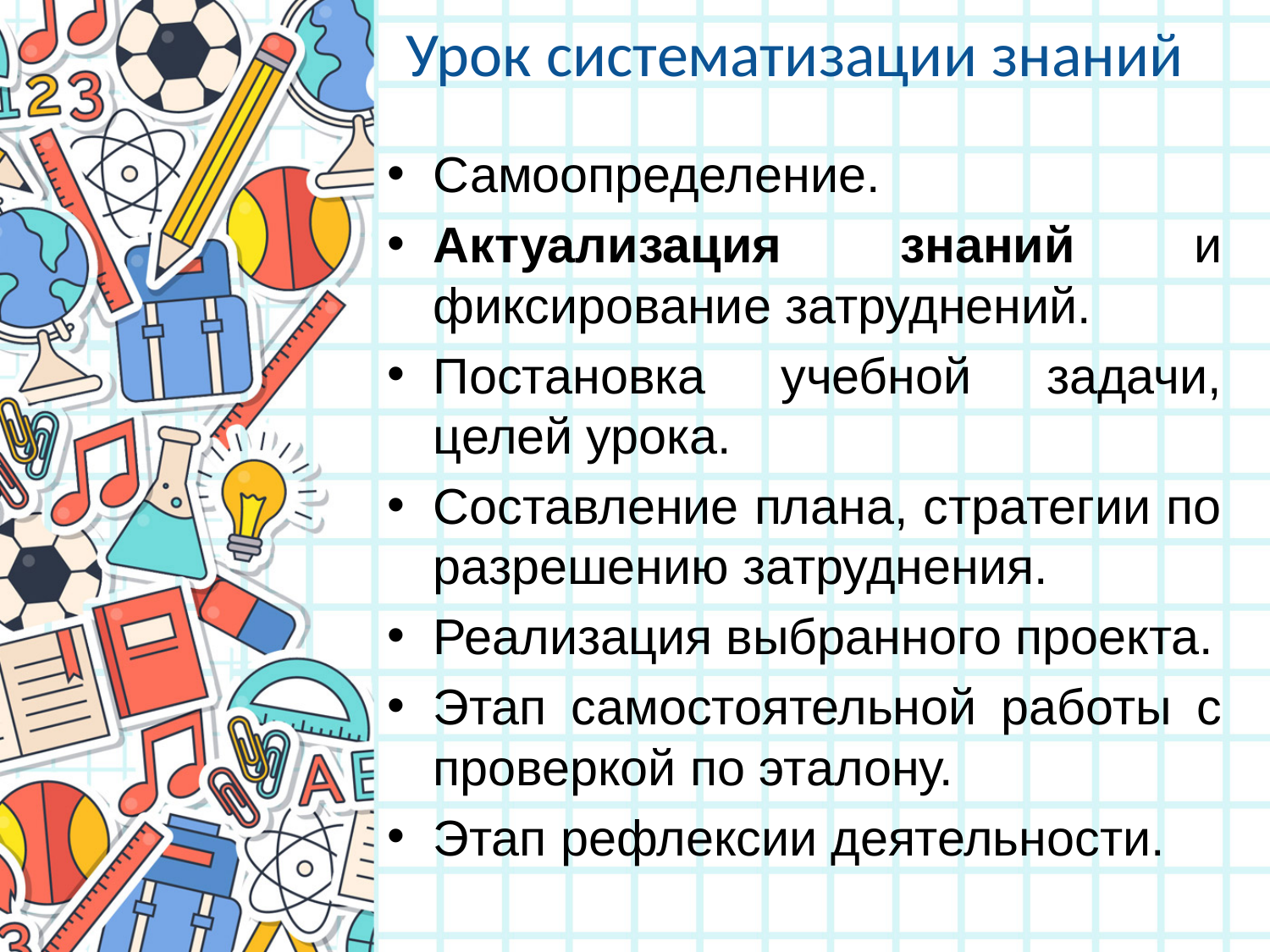

# Урок систематизации знаний
Самоопределение.
Актуализация знаний и фиксирование затруднений.
Постановка учебной задачи, целей урока.
Составление плана, стратегии по разрешению затруднения.
Реализация выбранного проекта.
Этап самостоятельной работы с проверкой по эталону.
Этап рефлексии деятельности.